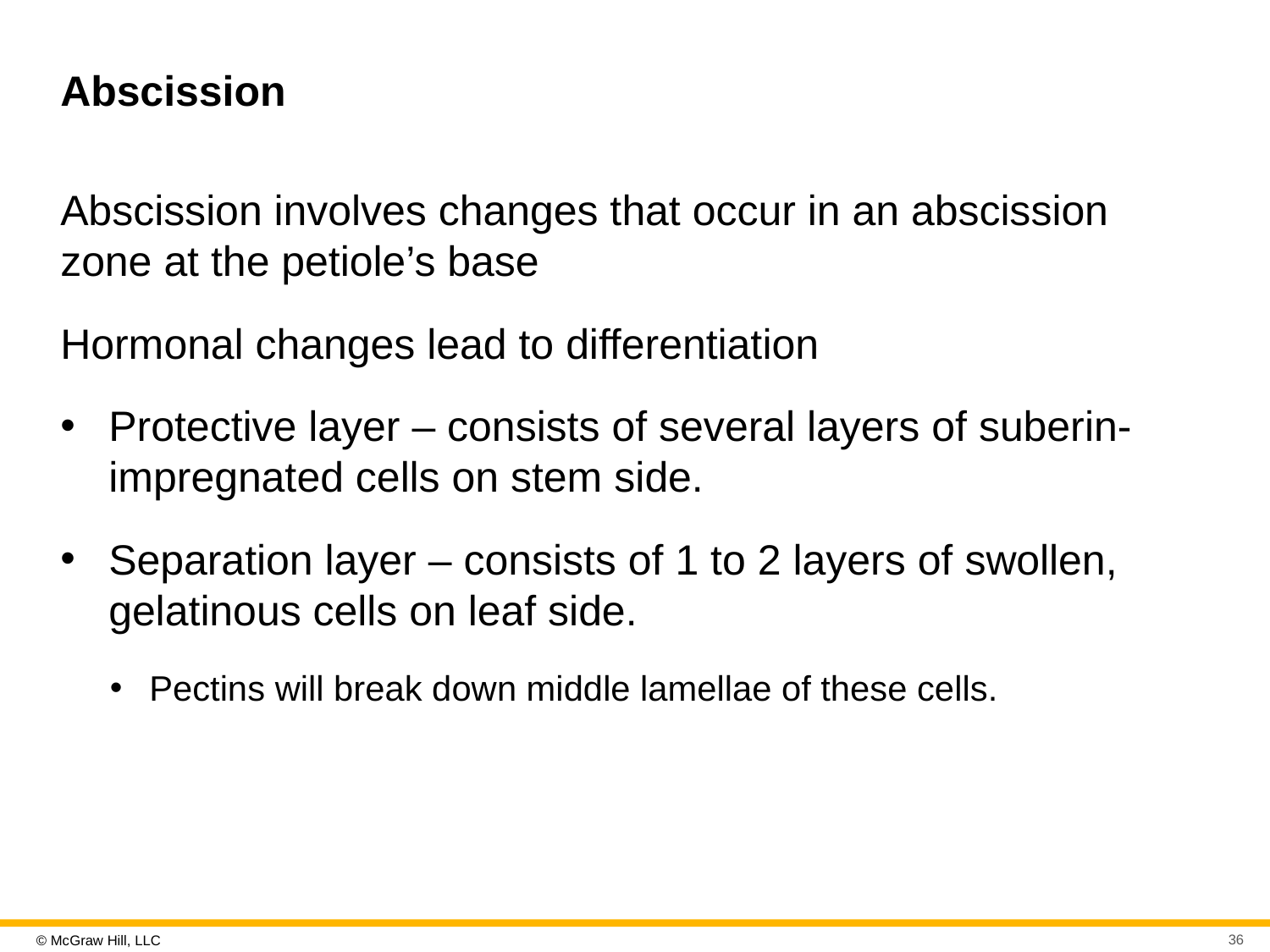

# Abscission
Abscission involves changes that occur in an abscission zone at the petiole’s base
Hormonal changes lead to differentiation
Protective layer – consists of several layers of suberin-impregnated cells on stem side.
Separation layer – consists of 1 to 2 layers of swollen, gelatinous cells on leaf side.
Pectins will break down middle lamellae of these cells.
36